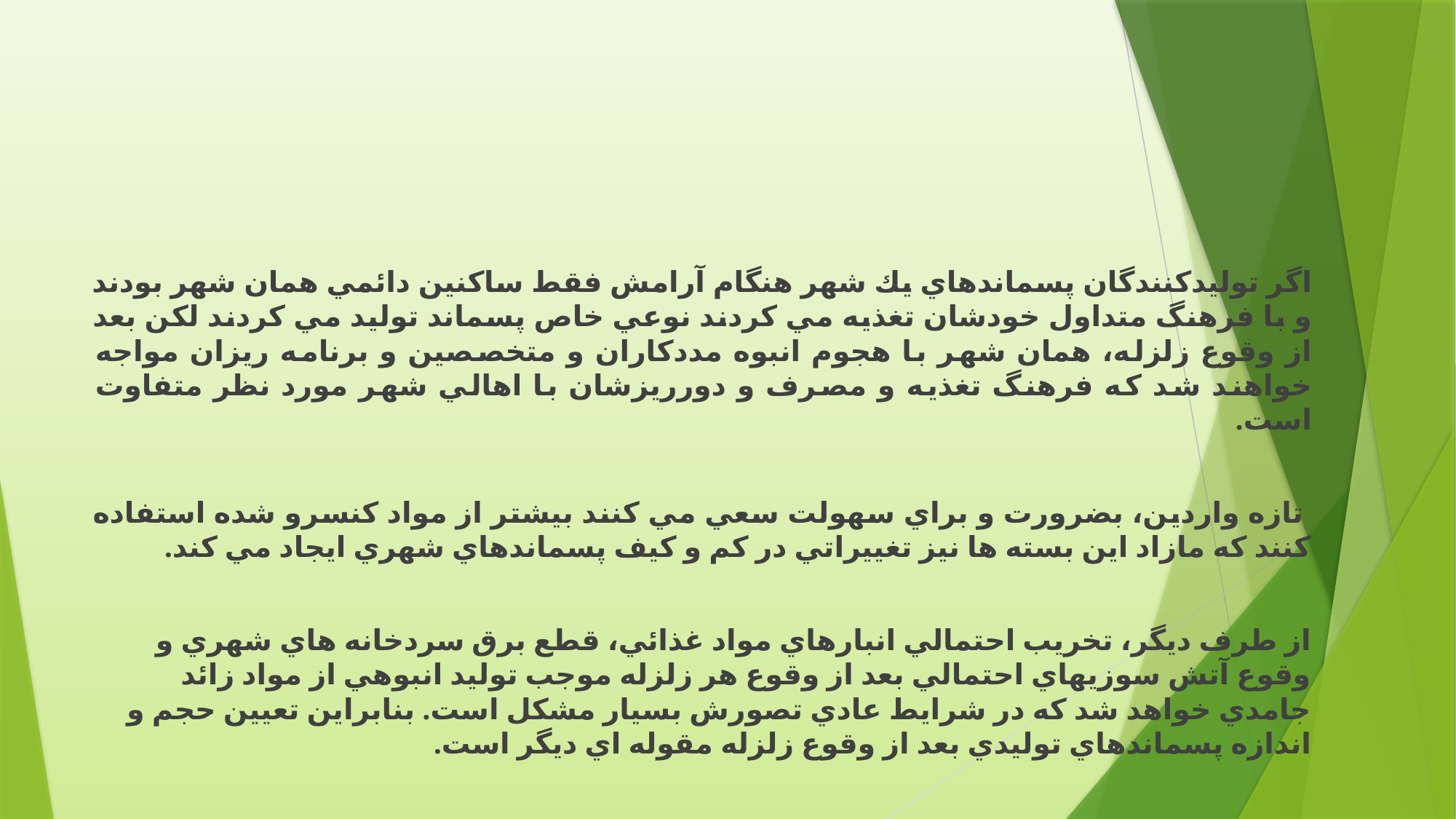

#
اگر توليدكنندگان پسماندھاي يك شھر ھنگام آرامش فقط ساكنين دائمي ھمان شھر بودند و با فرھنگ متداول خودشان تغذيه مي كردند نوعي خاص پسماند توليد مي كردند لكن بعد از وقوع زلزله، ھمان شھر با ھجوم انبوه مددكاران و متخصصين و برنامه ريزان مواجه خواھند شد كه فرھنگ تغذيه و مصرف و دورريزشان با اھالي شھر مورد نظر متفاوت است.

 تازه واردين، بضرورت و براي سھولت سعي مي كنند بيشتر از مواد كنسرو شده استفاده كنند كه مازاد اين بسته ھا نيز تغييراتي در كم و كيف پسماندھاي شھري ايجاد مي كند.

از طرف ديگر، تخريب احتمالي انبارھاي مواد غذائي، قطع برق سردخانه ھاي شھري و وقوع آتش سوزيھاي احتمالي بعد از وقوع ھر زلزله موجب توليد انبوھي از مواد زائد جامدي خواھد شد كه در شرايط عادي تصورش بسيار مشكل است. بنابراين تعيين حجم و اندازه پسماندھاي توليدي بعد از وقوع زلزله مقوله اي ديگر است.